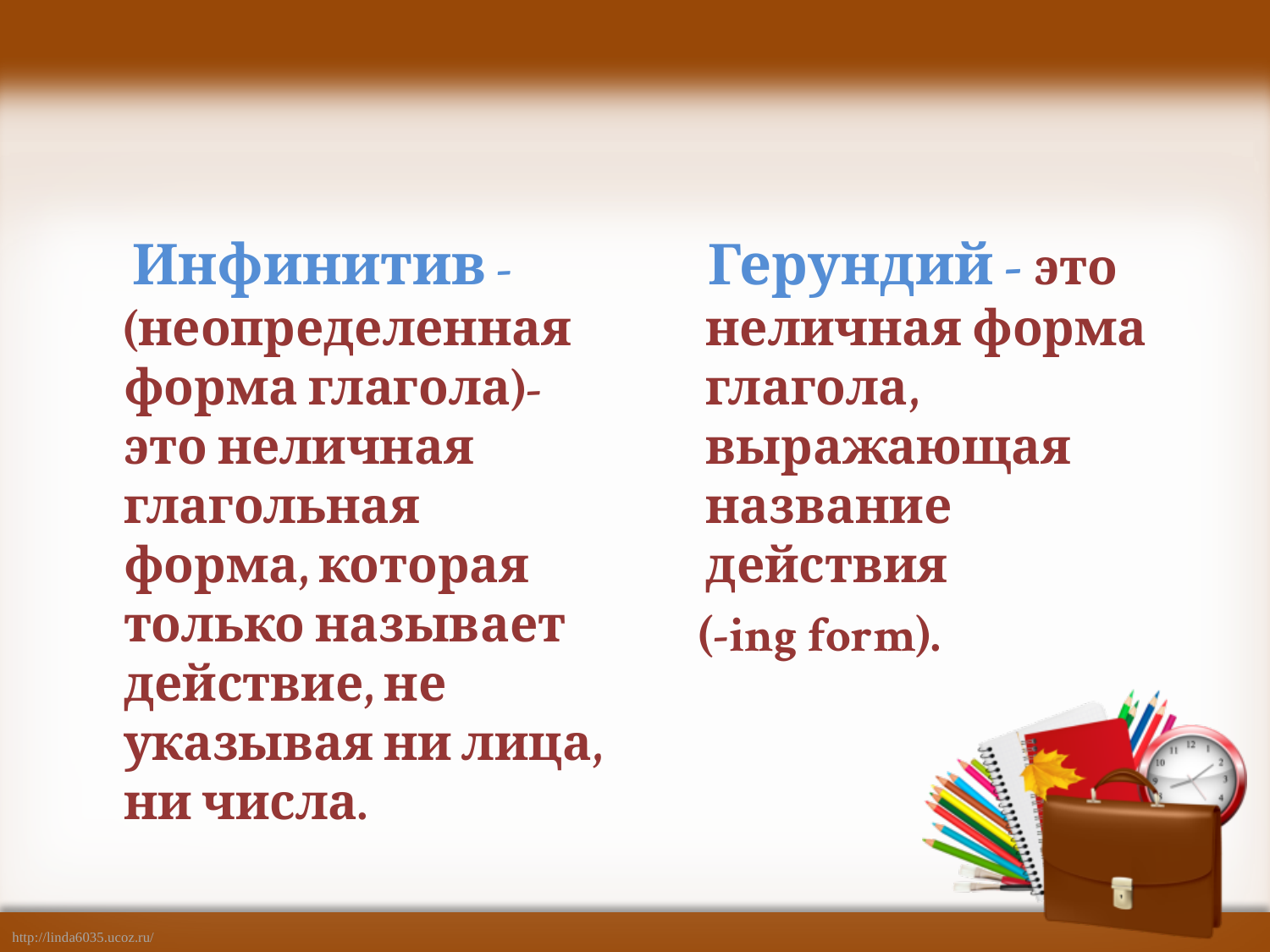

#
     Инфинитив - (неопределенная форма глагола)- это неличная  глагольная форма, которая только называет действие, не указывая ни лица, ни числа.

    Герундий - это неличная форма глагола, выражающая название действия
    (-ing form).